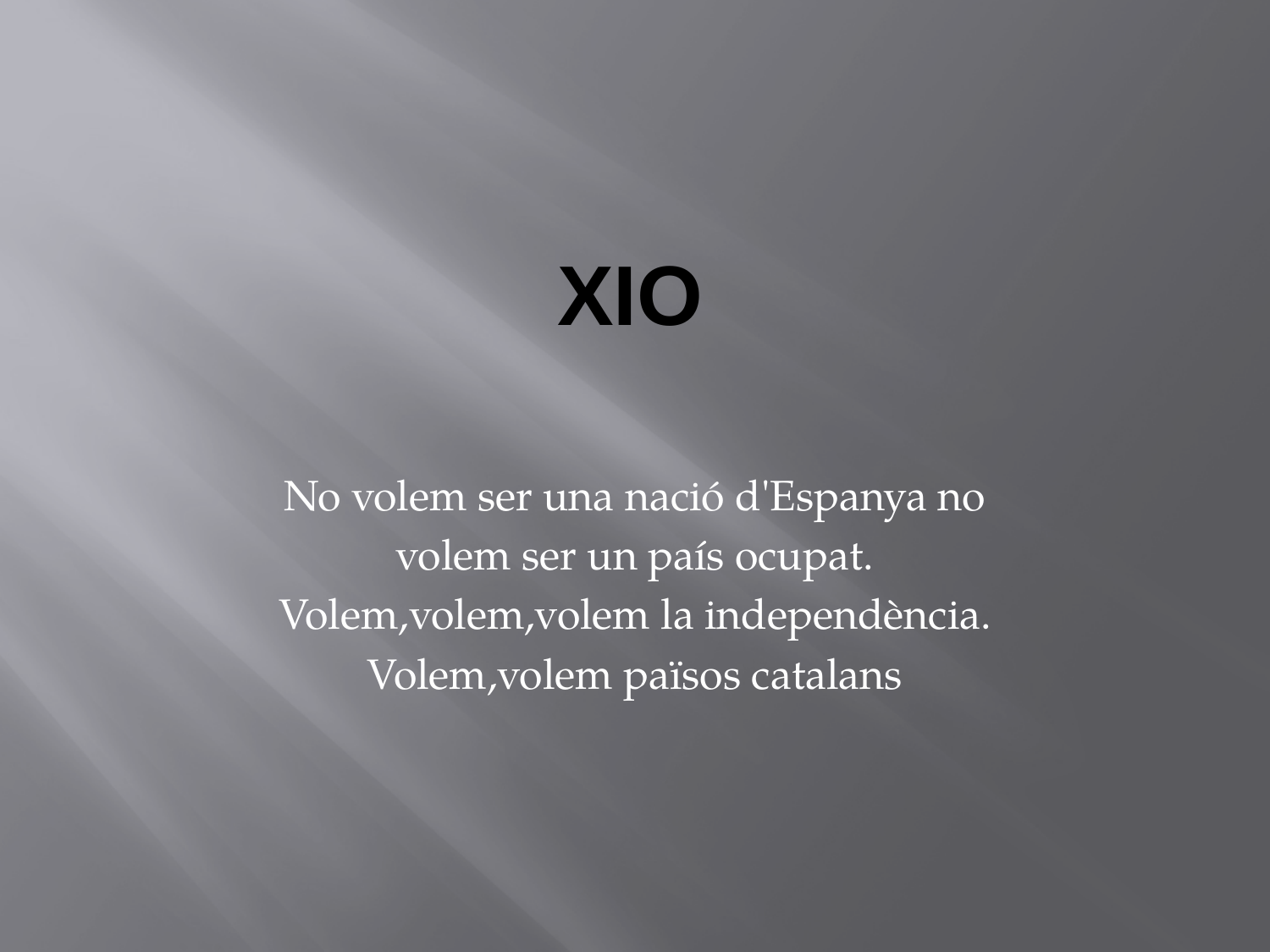

# XIO
No volem ser una nació d'Espanya no
volem ser un país ocupat.
Volem,volem,volem la independència.
Volem,volem països catalans